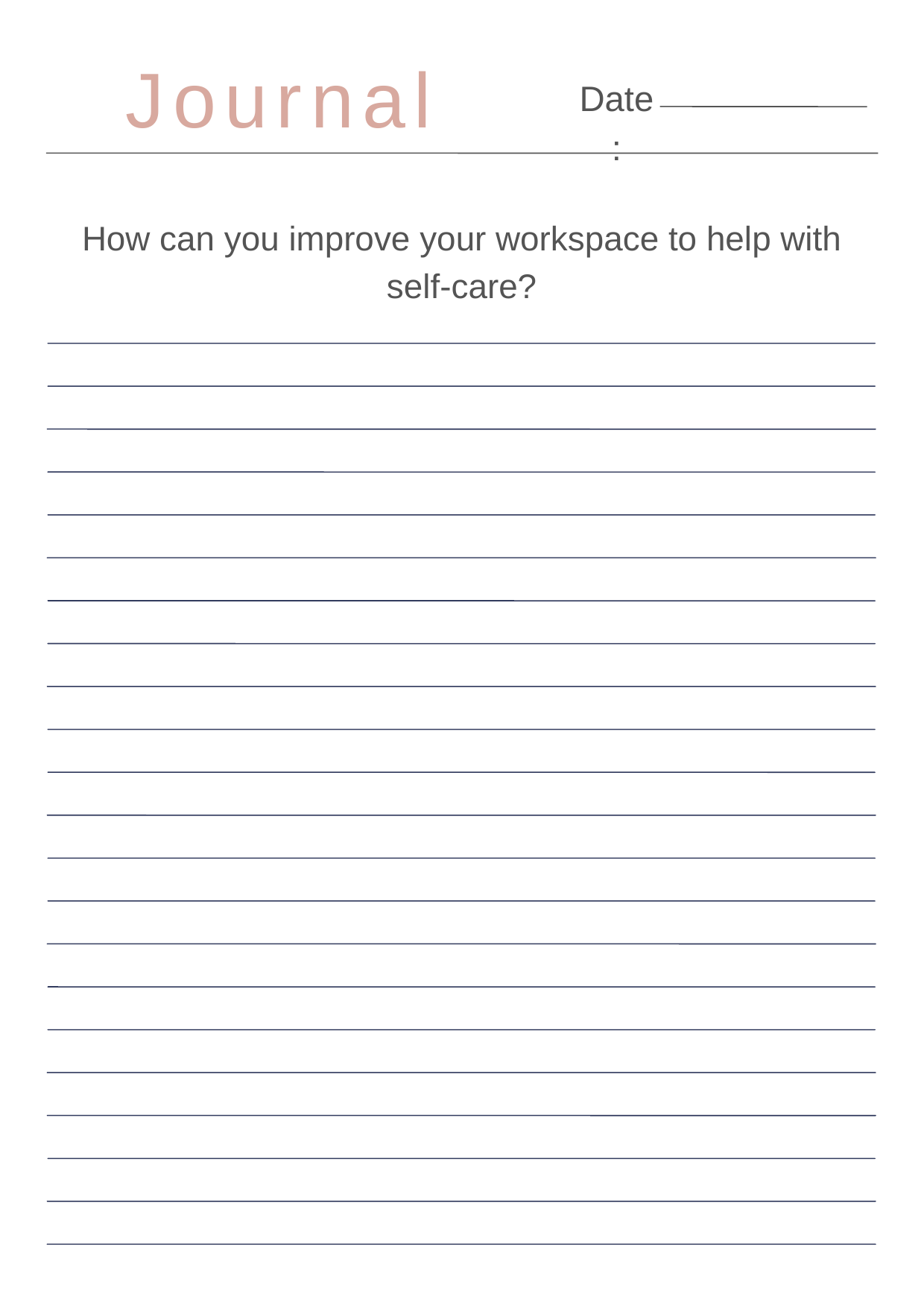

Journal
Date:

How can you improve your workspace to help with self-care?